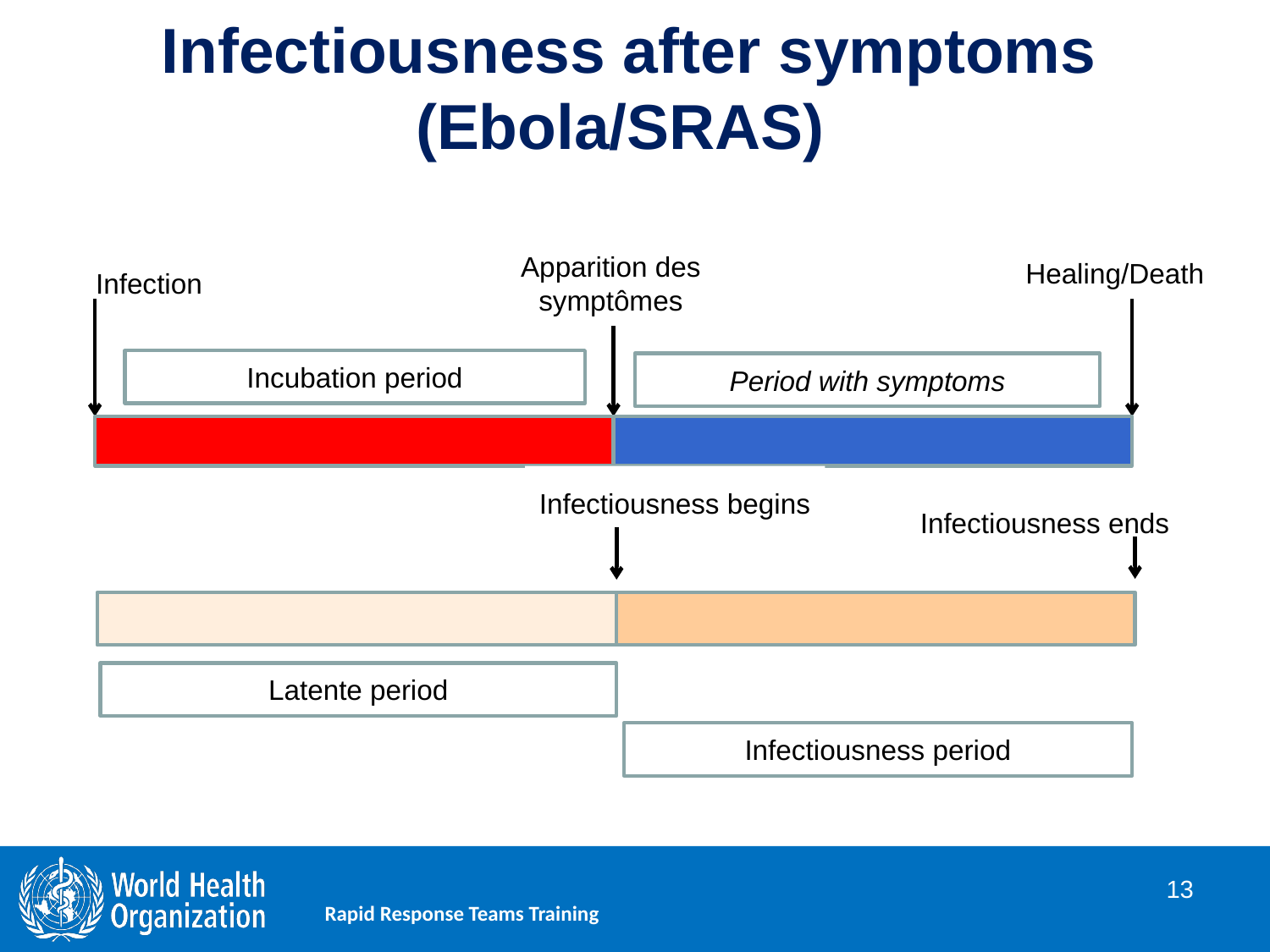

# Infectiousness after symptoms (Ebola/SRAS)
Healing/Death
Apparition des symptômes
Incubation period
Period with symptoms

Infectiousness begins
Infectiousness ends

Latente period
Infectiousness period
Infection
13